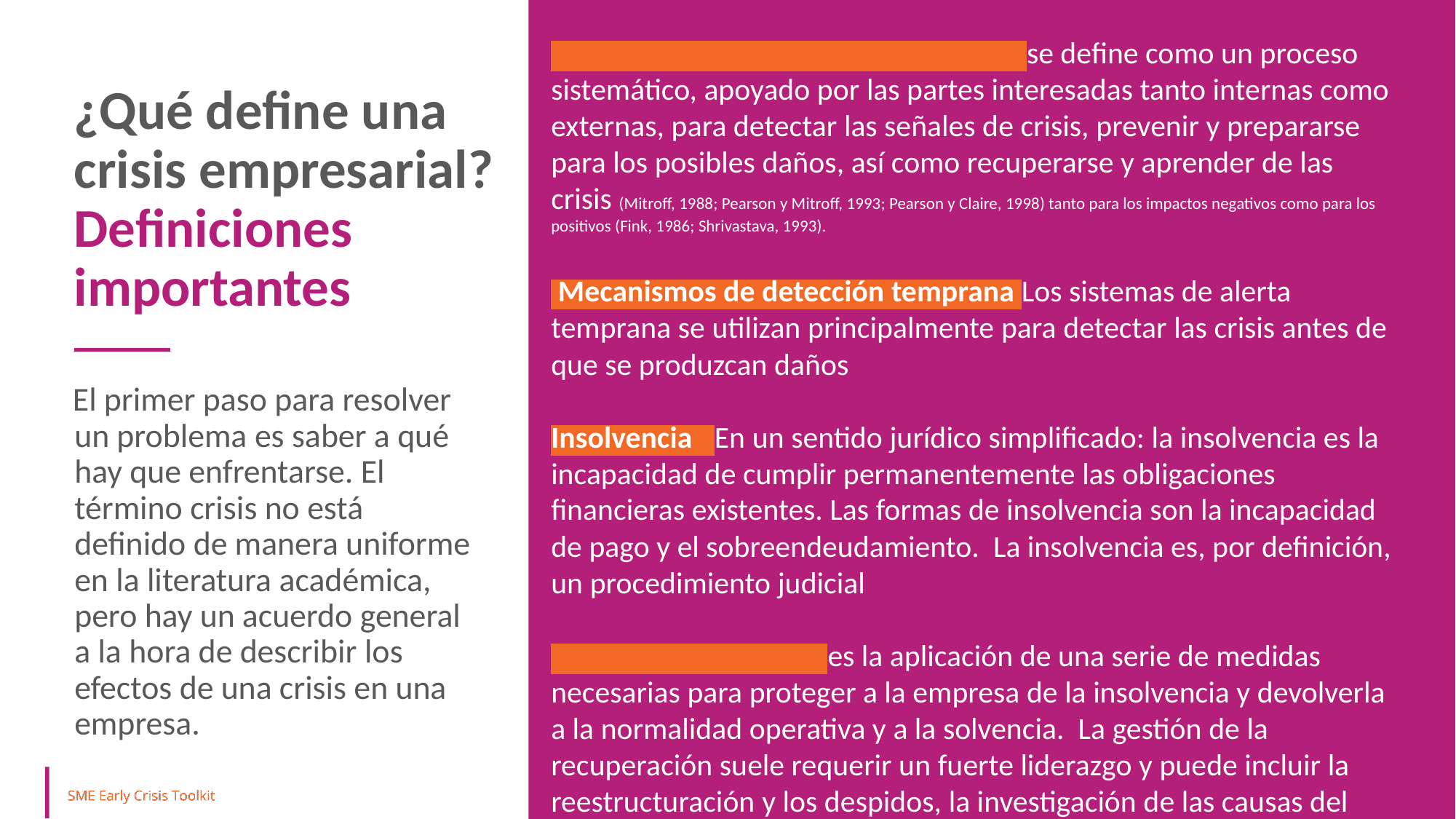

¿Qué define una crisis empresarial?  Definiciones importantes

 Gestión de crisis . La gestión de crisis se define como un proceso sistemático, apoyado por las partes interesadas tanto internas como externas, para detectar las señales de crisis, prevenir y prepararse para los posibles daños, así como recuperarse y aprender de las crisis (Mitroff, 1988; Pearson y Mitroff, 1993; Pearson y Claire, 1998) tanto para los impactos negativos como para los positivos (Fink, 1986; Shrivastava, 1993).

 Mecanismos de detección temprana Los sistemas de alerta temprana se utilizan principalmente para detectar las crisis antes de que se produzcan daños

Insolvencia . En un sentido jurídico simplificado: la insolvencia es la incapacidad de cumplir permanentemente las obligaciones financieras existentes. Las formas de insolvencia son la incapacidad de pago y el sobreendeudamiento.  La insolvencia es, por definición, un procedimiento judicial

La gestión de turnos . es la aplicación de una serie de medidas necesarias para proteger a la empresa de la insolvencia y devolverla a la normalidad operativa y a la solvencia.  La gestión de la recuperación suele requerir un fuerte liderazgo y puede incluir la reestructuración y los despidos, la investigación de las causas del fracaso y los programas a largo plazo para reactivar la empresa.

El primer paso para resolver un problema es saber a qué hay que enfrentarse. El término crisis no está definido de manera uniforme en la literatura académica, pero hay un acuerdo general a la hora de describir los efectos de una crisis en una empresa.